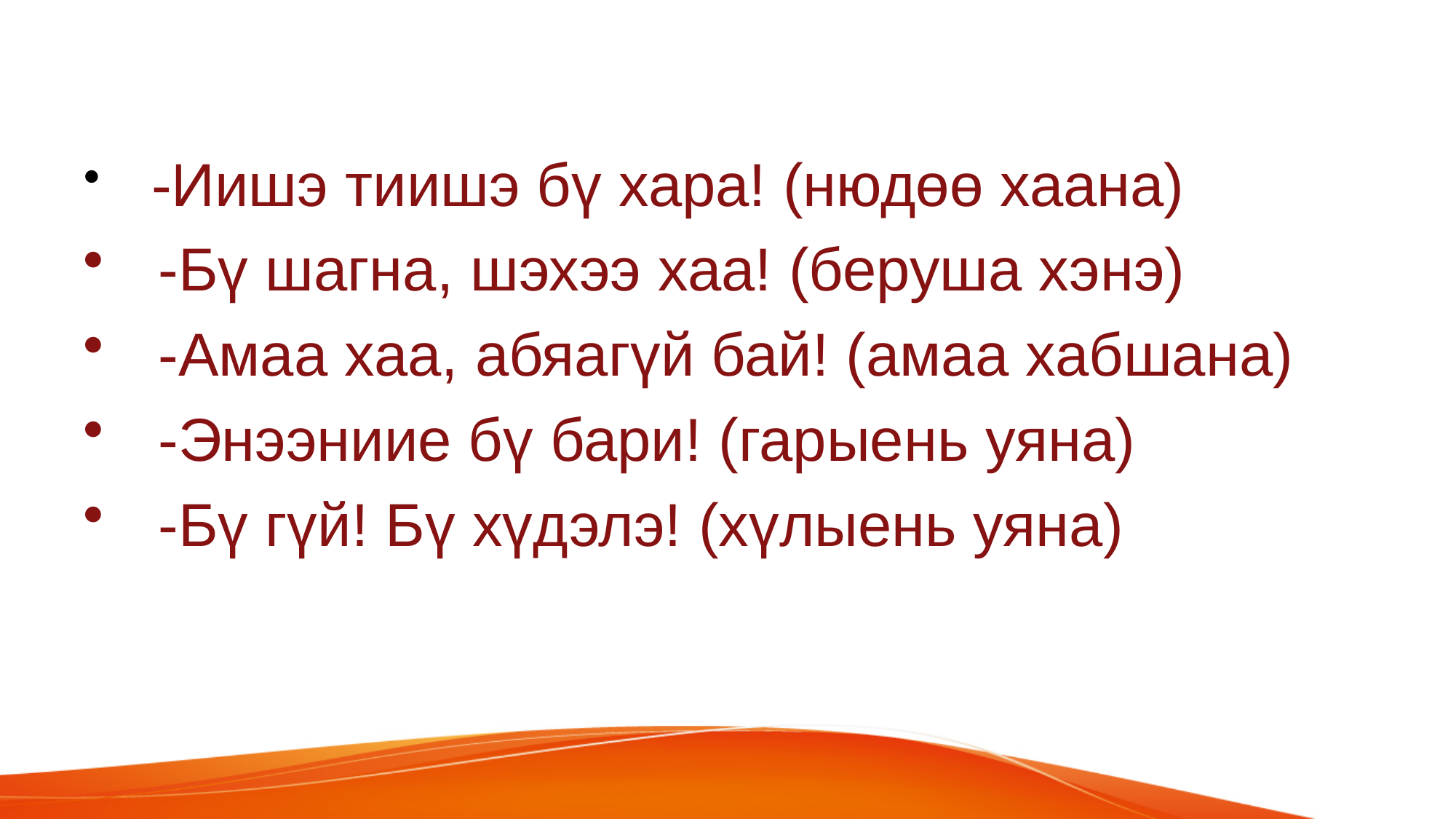

-Иишэ тиишэ бү хара! (нюдөө хаана)
  -Бү шагна, шэхээ хаа! (беруша хэнэ)
  -Амаа хаа, абяагүй бай! (амаа хабшана)
  -Энээниие бү бари! (гарыень уяна)
  -Бү гүй! Бү хүдэлэ! (хүлыень уяна)